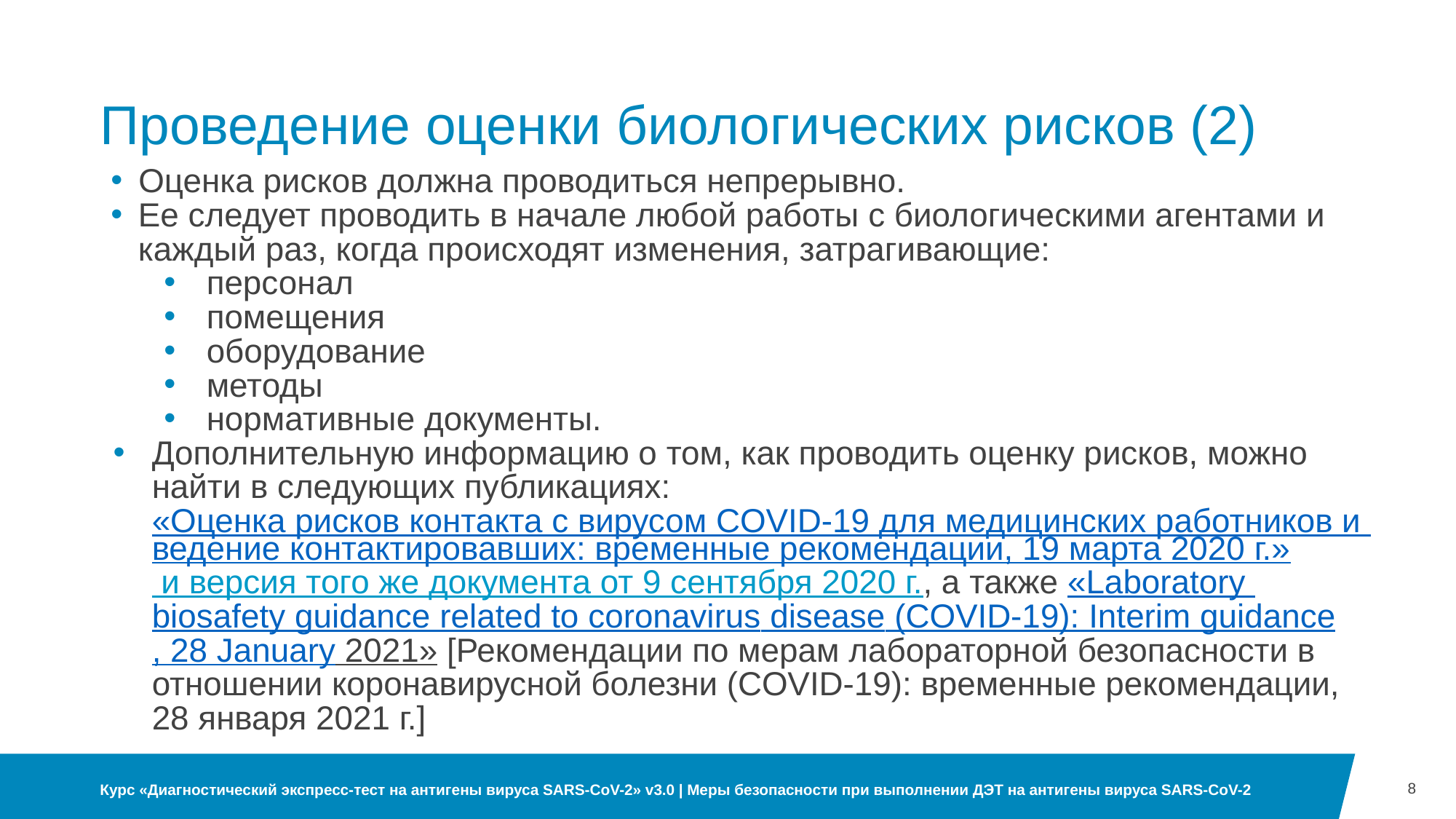

# Проведение оценки биологических рисков (2)
Оценка рисков должна проводиться непрерывно.
Ее следует проводить в начале любой работы с биологическими агентами и каждый раз, когда происходят изменения, затрагивающие:
персонал
помещения
оборудование
методы
нормативные документы.
Дополнительную информацию о том, как проводить оценку рисков, можно найти в следующих публикациях: «Оценка рисков контакта с вирусом COVID-19 для медицинских работников и ведение контактировавших: временные рекомендации, 19 марта 2020 г.» и версия того же документа от 9 сентября 2020 г., а также «Laboratory biosafety guidance related to coronavirus disease (COVID-19): Interim guidance, 28 January 2021» [Рекомендации по мерам лабораторной безопасности в отношении коронавирусной болезни (COVID-19): временные рекомендации, 28 января 2021 г.]

8
Курс «Диагностический экспресс-тест на антигены вируса SARS-CoV-2» v3.0 | Меры безопасности при выполнении ДЭТ на антигены вируса SARS-CoV-2